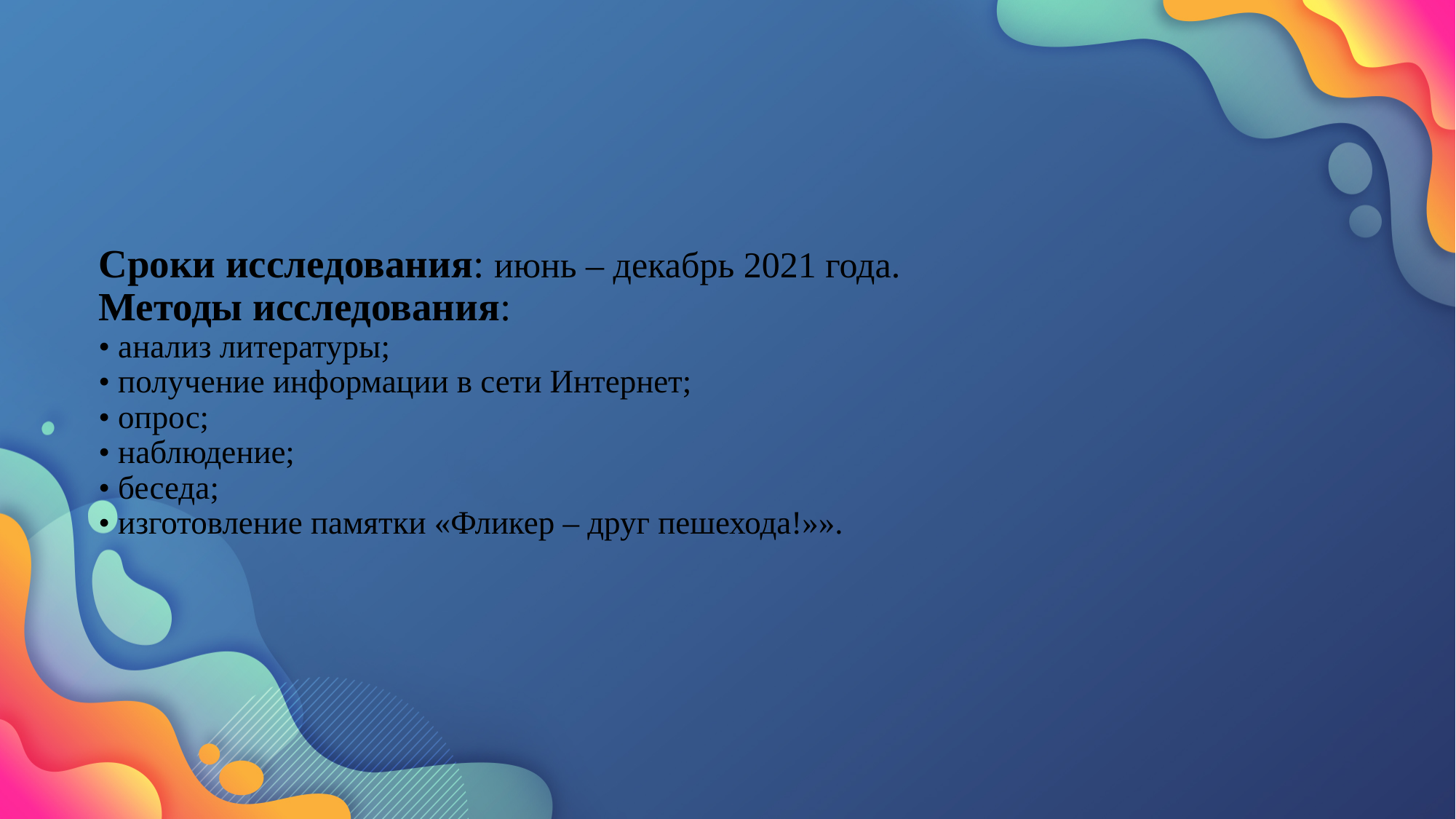

# Сроки исследования: июнь – декабрь 2021 года. Методы исследования: • анализ литературы; • получение информации в сети Интернет; • опрос; • наблюдение; • беседа; • изготовление памятки «Фликер – друг пешехода!»».